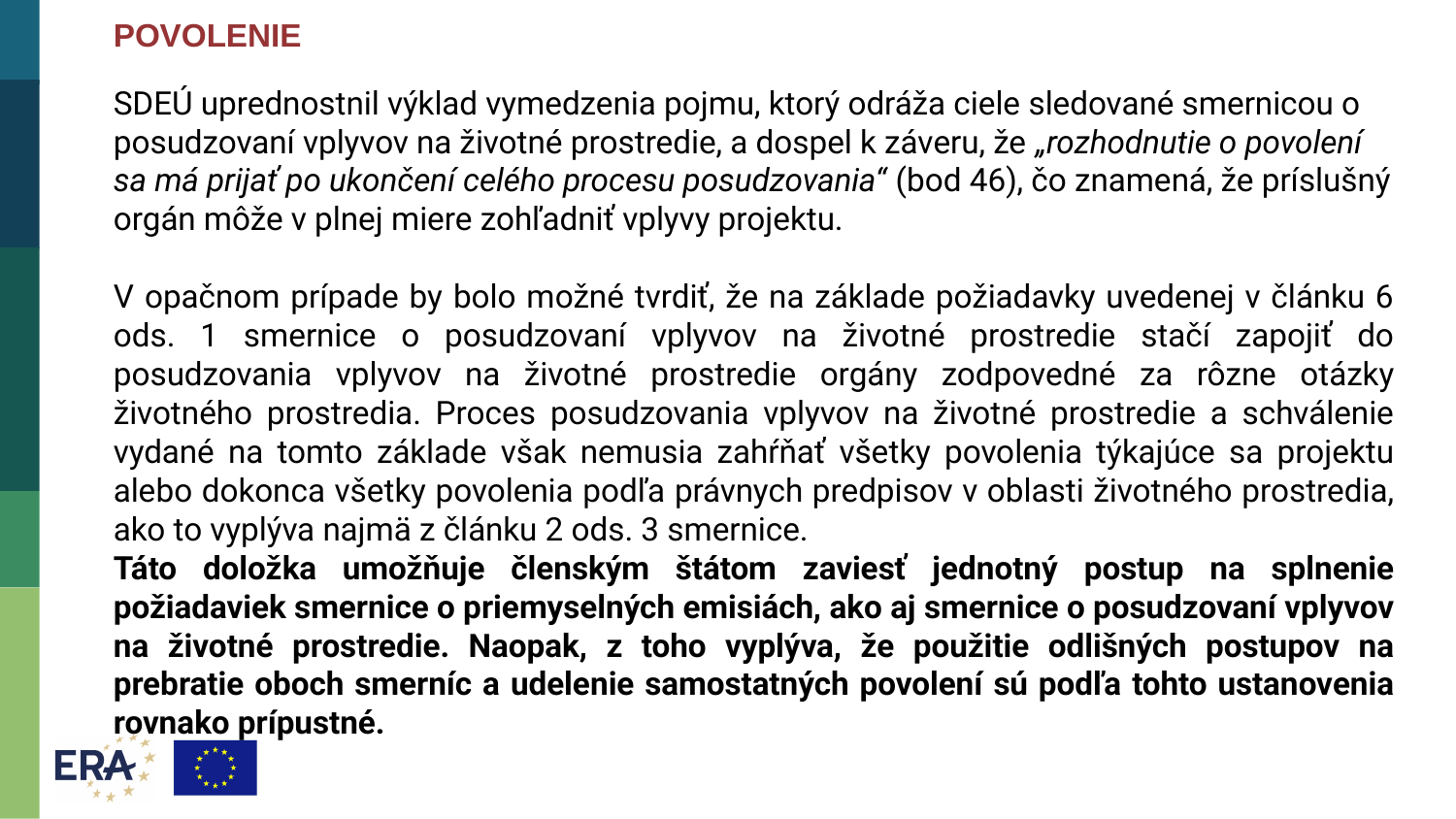

POVOLENIE

SDEÚ uprednostnil výklad vymedzenia pojmu, ktorý odráža ciele sledované smernicou o posudzovaní vplyvov na životné prostredie, a dospel k záveru, že „rozhodnutie o povolení sa má prijať po ukončení celého procesu posudzovania“ (bod 46), čo znamená, že príslušný orgán môže v plnej miere zohľadniť vplyvy projektu.

V opačnom prípade by bolo možné tvrdiť, že na základe požiadavky uvedenej v článku 6 ods. 1 smernice o posudzovaní vplyvov na životné prostredie stačí zapojiť do posudzovania vplyvov na životné prostredie orgány zodpovedné za rôzne otázky životného prostredia. Proces posudzovania vplyvov na životné prostredie a schválenie vydané na tomto základe však nemusia zahŕňať všetky povolenia týkajúce sa projektu alebo dokonca všetky povolenia podľa právnych predpisov v oblasti životného prostredia, ako to vyplýva najmä z článku 2 ods. 3 smernice.
Táto doložka umožňuje členským štátom zaviesť jednotný postup na splnenie požiadaviek smernice o priemyselných emisiách, ako aj smernice o posudzovaní vplyvov na životné prostredie. Naopak, z toho vyplýva, že použitie odlišných postupov na prebratie oboch smerníc a udelenie samostatných povolení sú podľa tohto ustanovenia rovnako prípustné.